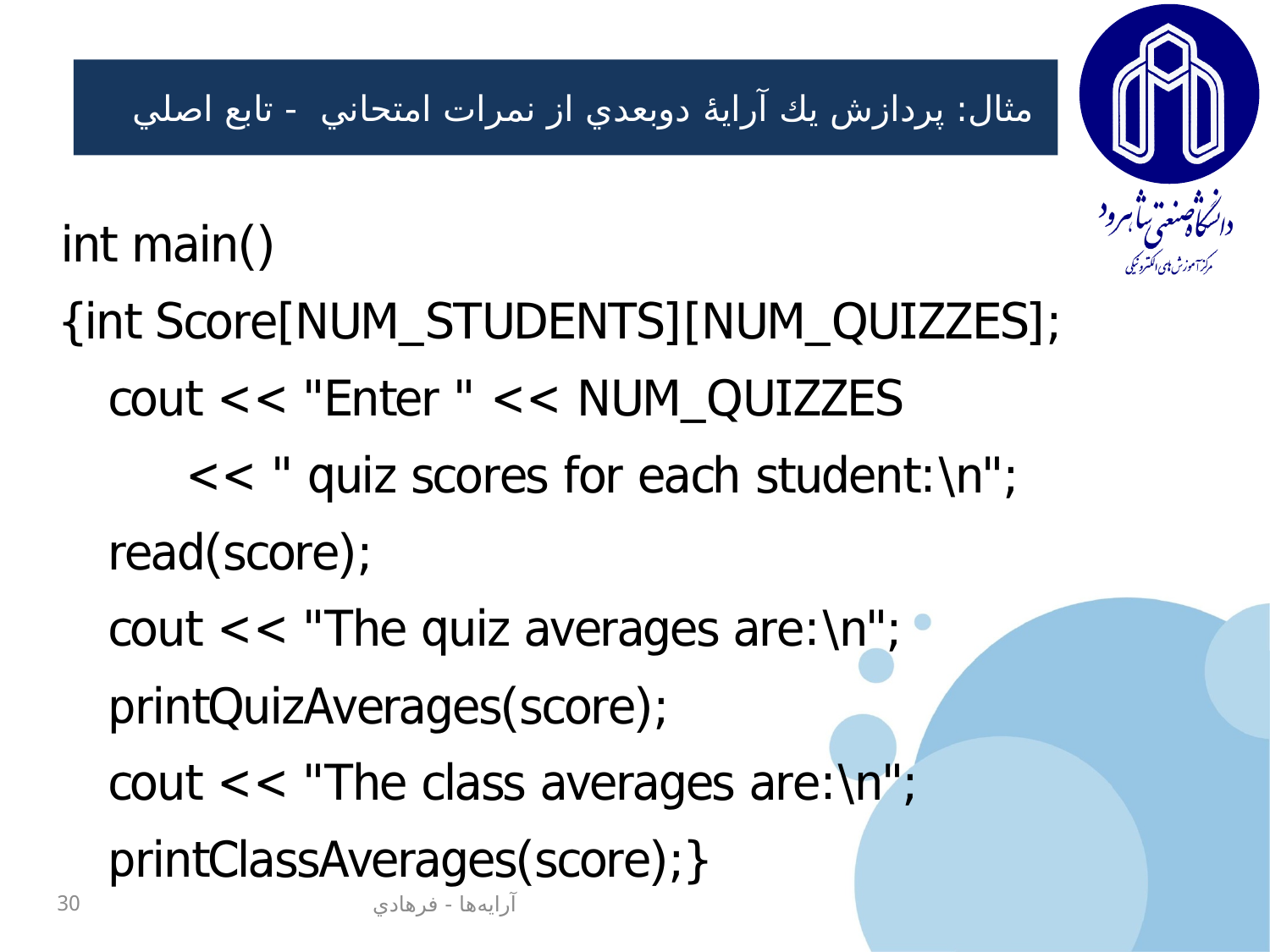

# مثال‌: پردازش يك آرايۀ دوبعدي از نمرات امتحاني  - تابع اصلي
int main()
{int Score[NUM_STUDENTS][NUM_QUIZZES];
   cout << "Enter " << NUM_QUIZZES
        << " quiz scores for each student:\n";
   read(score);
   cout << "The quiz averages are:\n";
   printQuizAverages(score);
   cout << "The class averages are:\n";
   printClassAverages(score);}
30
آرايه‌ها - فرهادي